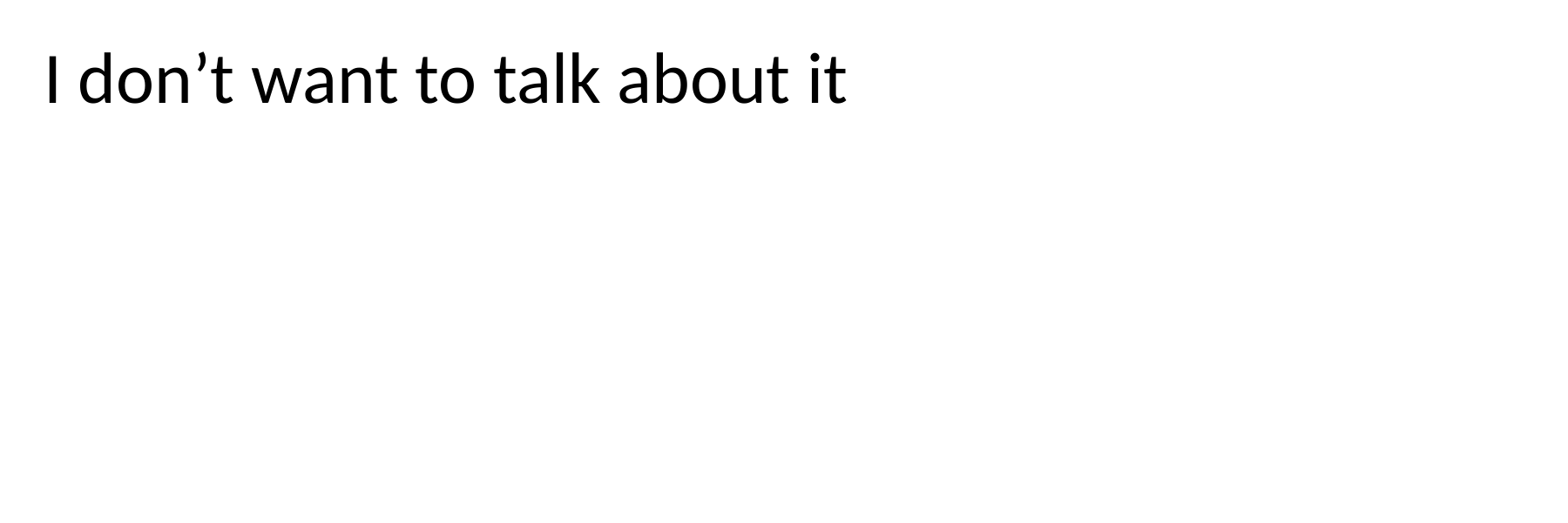

I don’t want to talk about it